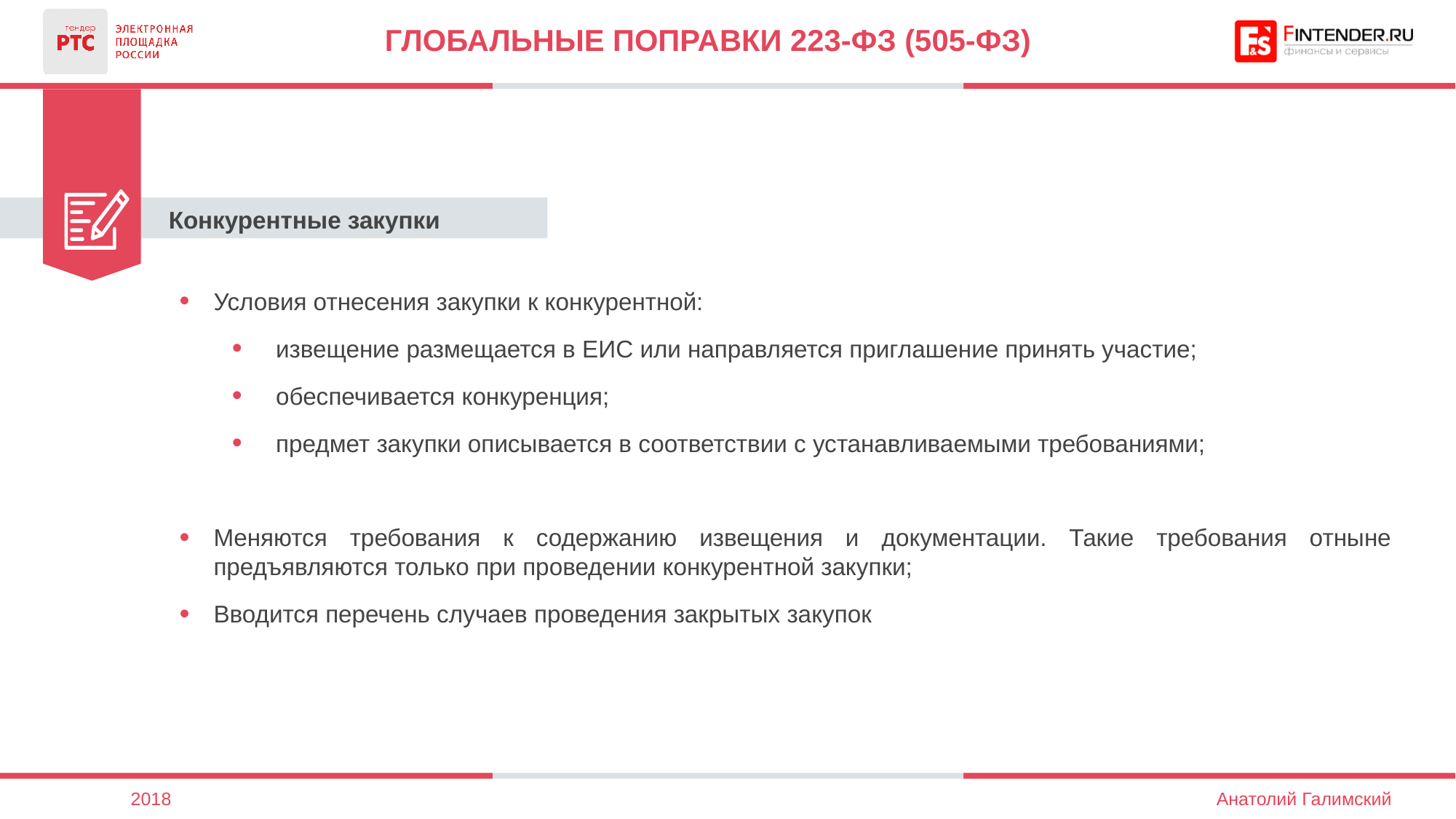

# ГЛОБАЛЬНЫЕ ПОПРАВКИ 223-фз (505-фз)

Конкурентные закупки
Условия отнесения закупки к конкурентной:
извещение размещается в ЕИС или направляется приглашение принять участие;
обеспечивается конкуренция;
предмет закупки описывается в соответствии с устанавливаемыми требованиями;

Меняются требования к содержанию извещения и документации. Такие требования отныне предъявляются только при проведении конкурентной закупки;
Вводится перечень случаев проведения закрытых закупок
2018
Анатолий Галимский